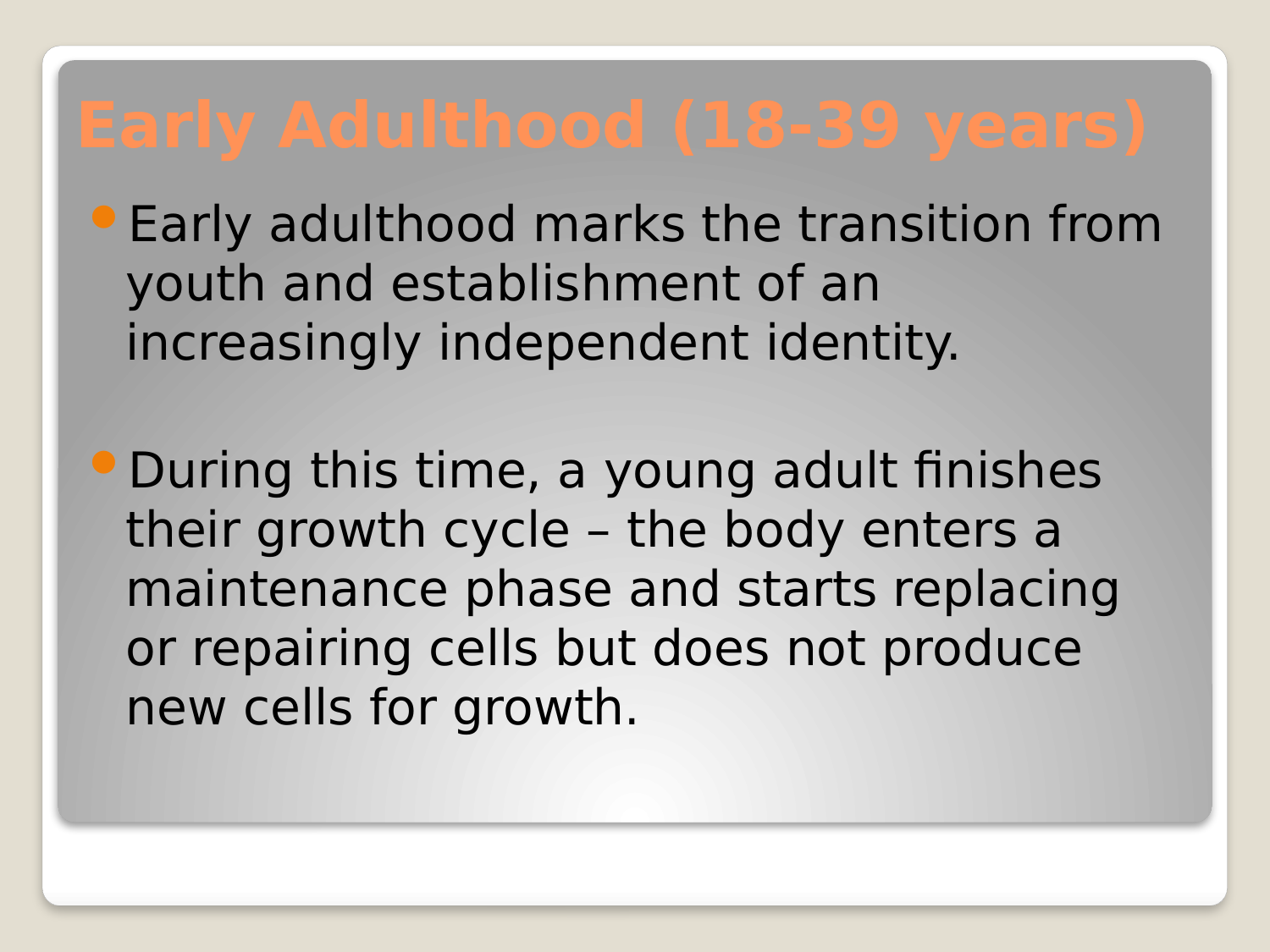

# Early Adulthood (18-39 years)
Early adulthood marks the transition from youth and establishment of an increasingly independent identity.

During this time, a young adult finishes their growth cycle – the body enters a maintenance phase and starts replacing or repairing cells but does not produce new cells for growth.